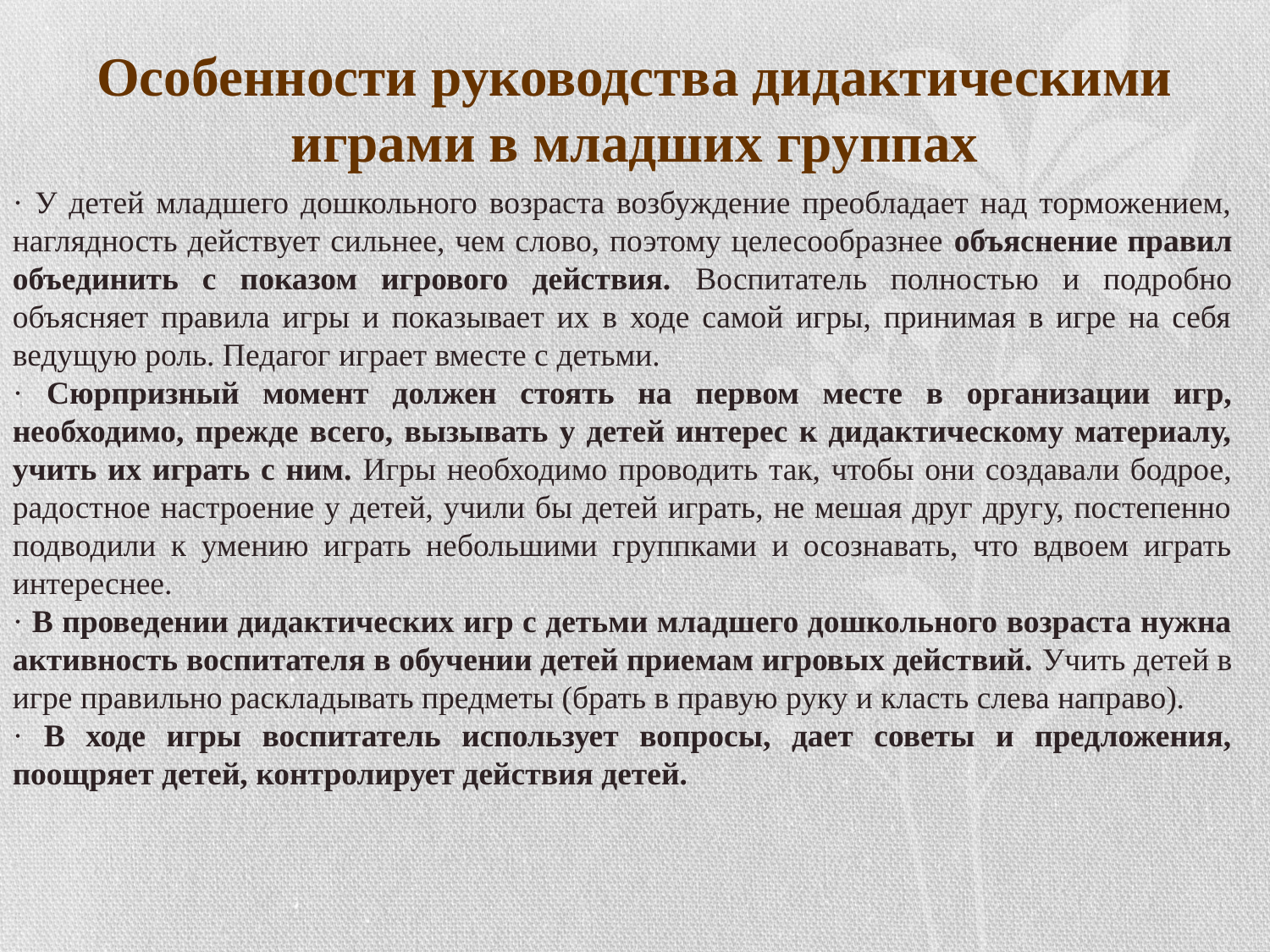

# Особенности руководства дидактическими играми в младших группах
· У детей младшего дошкольного возраста возбуждение преобладает над торможением, наглядность действует сильнее, чем слово, поэтому целесообразнее объяснение правил объединить с показом игрового действия. Воспитатель полностью и подробно объясняет правила игры и показывает их в ходе самой игры, принимая в игре на себя ведущую роль. Педагог играет вместе с детьми.
· Сюрпризный момент должен стоять на первом месте в организации игр, необходимо, прежде всего, вызывать у детей интерес к дидактическому материалу, учить их играть с ним. Игры необходимо проводить так, чтобы они создавали бодрое, радостное настроение у детей, учили бы детей играть, не мешая друг другу, постепенно подводили к умению играть небольшими группками и осознавать, что вдвоем играть интереснее.
· В проведении дидактических игр с детьми младшего дошкольного возраста нужна активность воспитателя в обучении детей приемам игровых действий. Учить детей в игре правильно раскладывать предметы (брать в правую руку и класть слева направо).
· В ходе игры воспитатель использует вопросы, дает советы и предложения, поощряет детей, контролирует действия детей.